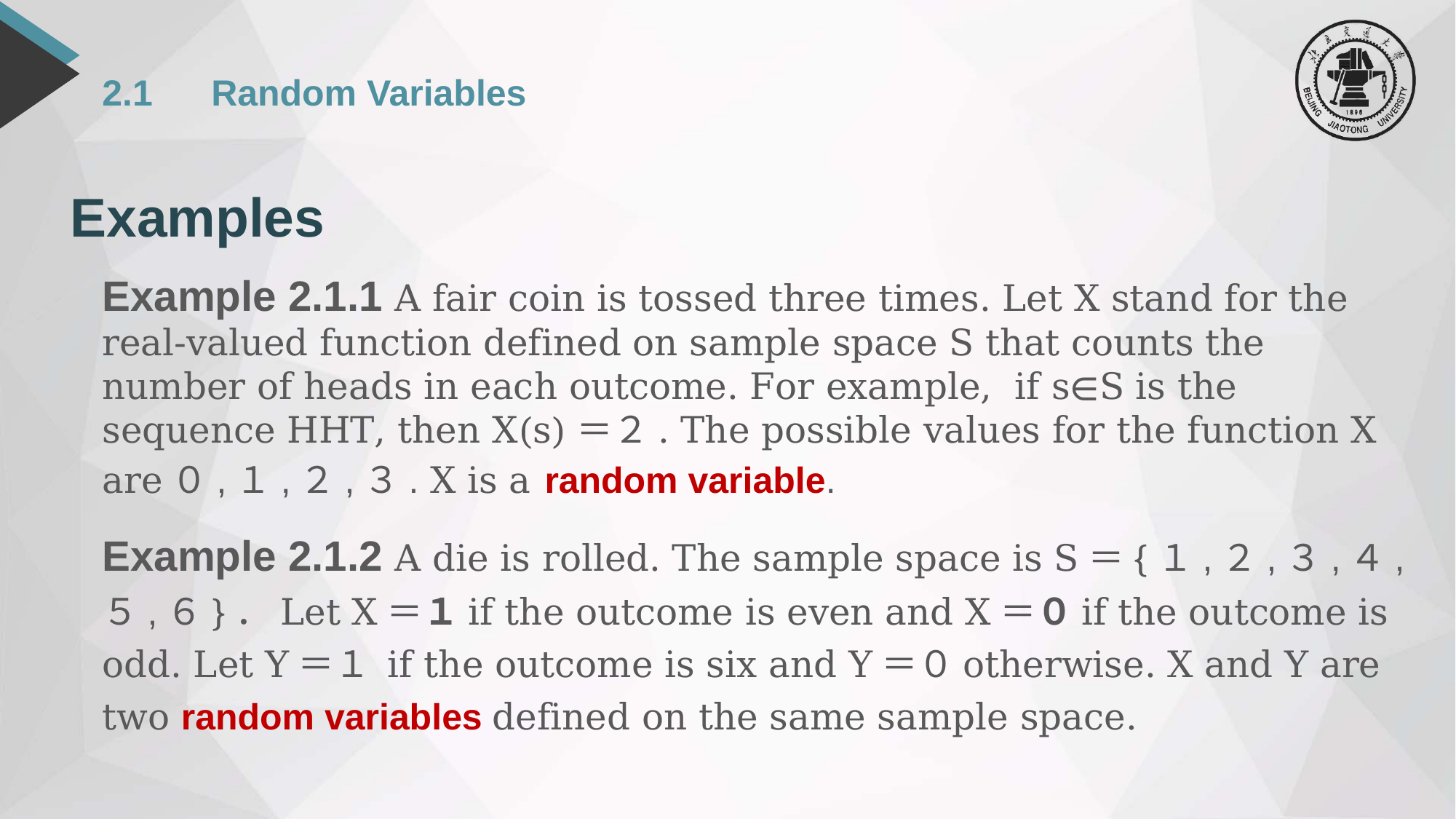

# 2.1	Random Variables
Examples
Example 2.1.1 A fair coin is tossed three times. Let X stand for the real-valued function defined on sample space S that counts the number of heads in each outcome. For example,  if s∈S is the sequence HHT, then X(s)＝２. The possible values for the function X are０,１,２,３. X is a random variable.
Example 2.1.2 A die is rolled. The sample space is S＝{１,２,３,４,５,６}．Let X＝１if the outcome is even and X＝０if the outcome is odd. Let Y＝１ if the outcome is six and Y＝０otherwise. X and Y are two random variables defined on the same sample space.